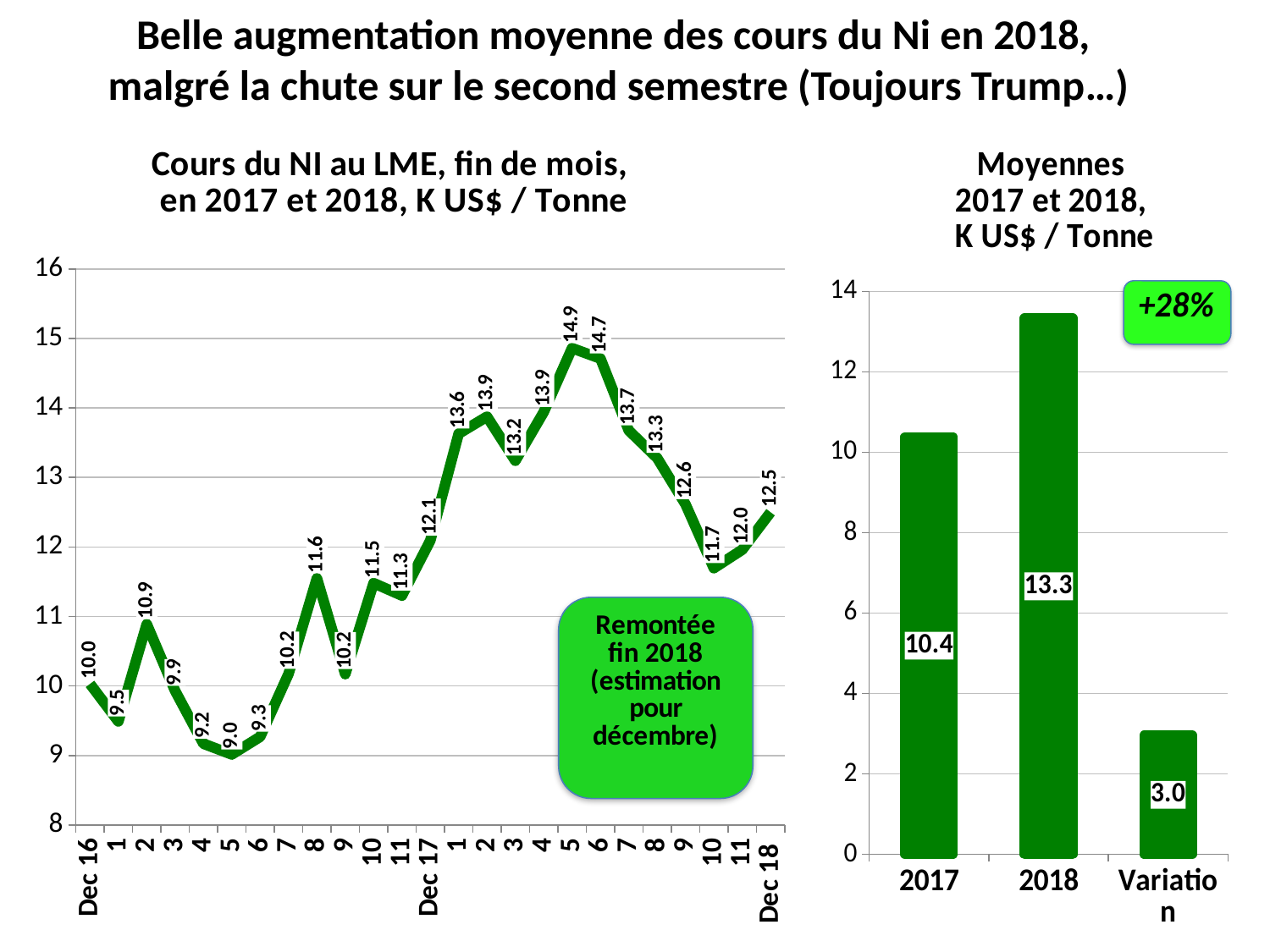

# Belle augmentation moyenne des cours du Ni en 2018, malgré la chute sur le second semestre (Toujours Trump…)

### Chart: Cours du NI au LME, fin de mois,
en 2017 et 2018, K US$ / Tonne

| Category | K US$ / Tonne |
|---|---|
| Dec 16 | 10.03 |
| 1 | 9.49 |
| 2 | 10.89 |
| 3 | 9.93 |
| 4 | 9.17 |
| 5 | 9.015 |
| 6 | 9.27 |
| 7 | 10.175 |
| 8 | 11.55 |
| 9 | 10.17 |
| 10 | 11.48 |
| 11 | 11.3 |
| Dec 17 | 12.09 |
| 1 | 13.63 |
| 2 | 13.875 |
| 3 | 13.24 |
| 4 | 13.94 |
| 5 | 14.86 |
| 6 | 14.71 |
| 7 | 13.675 |
| 8 | 13.28 |
| 9 | 12.615 |
| 10 | 11.695 |
| 11 | 11.96 |
| Dec 18  | 12.5 |

### Chart: Moyennes
2017 et 2018,
K US$ / Tonne

| Category | Moyenne annuelle |
|---|---|
| 2017 | 10.3775 |
| 2018 | 13.33166666666667 |
| Variation | 2.954166666666666 |